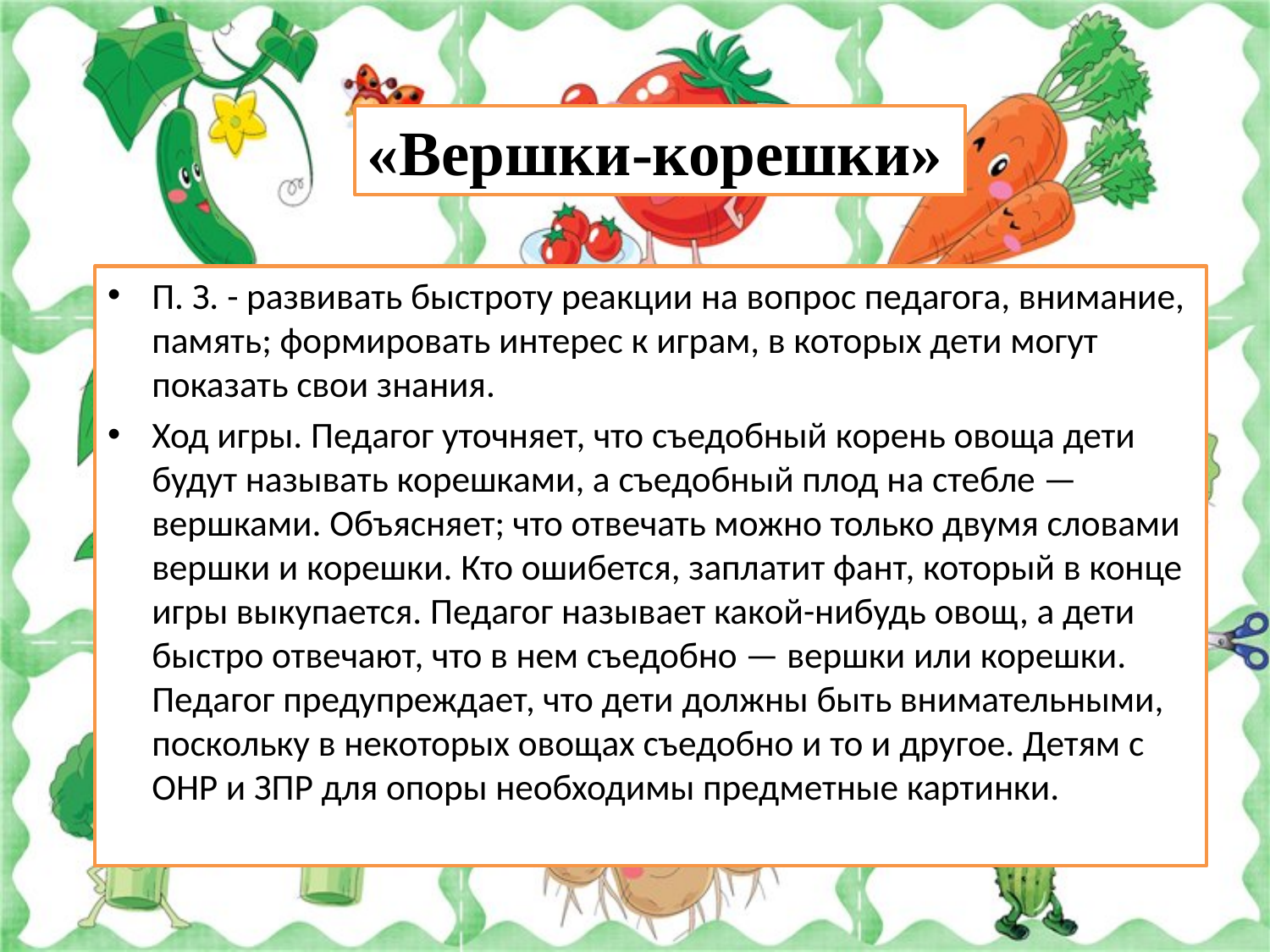

«Вершки-корешки»
П. З. - развивать быстроту реакции на вопрос педагога, внимание, память; формировать интерес к играм, в которых дети могут показать свои знания.
Ход игры. Педагог уточняет, что съедобный корень овоща дети будут называть корешками, а съедобный плод на стебле — вершками. Объясняет; что отвечать можно только двумя словами вершки и корешки. Кто ошибется, заплатит фант, который в конце игры выкупается. Педагог называет какой-нибудь овощ, а дети быстро отвечают, что в нем съедобно — вершки или корешки. Педагог предупреждает, что дети должны быть внимательными, поскольку в некоторых овощах съедобно и то и другое. Детям с ОНР и ЗПР для опоры необходимы предметные картинки.